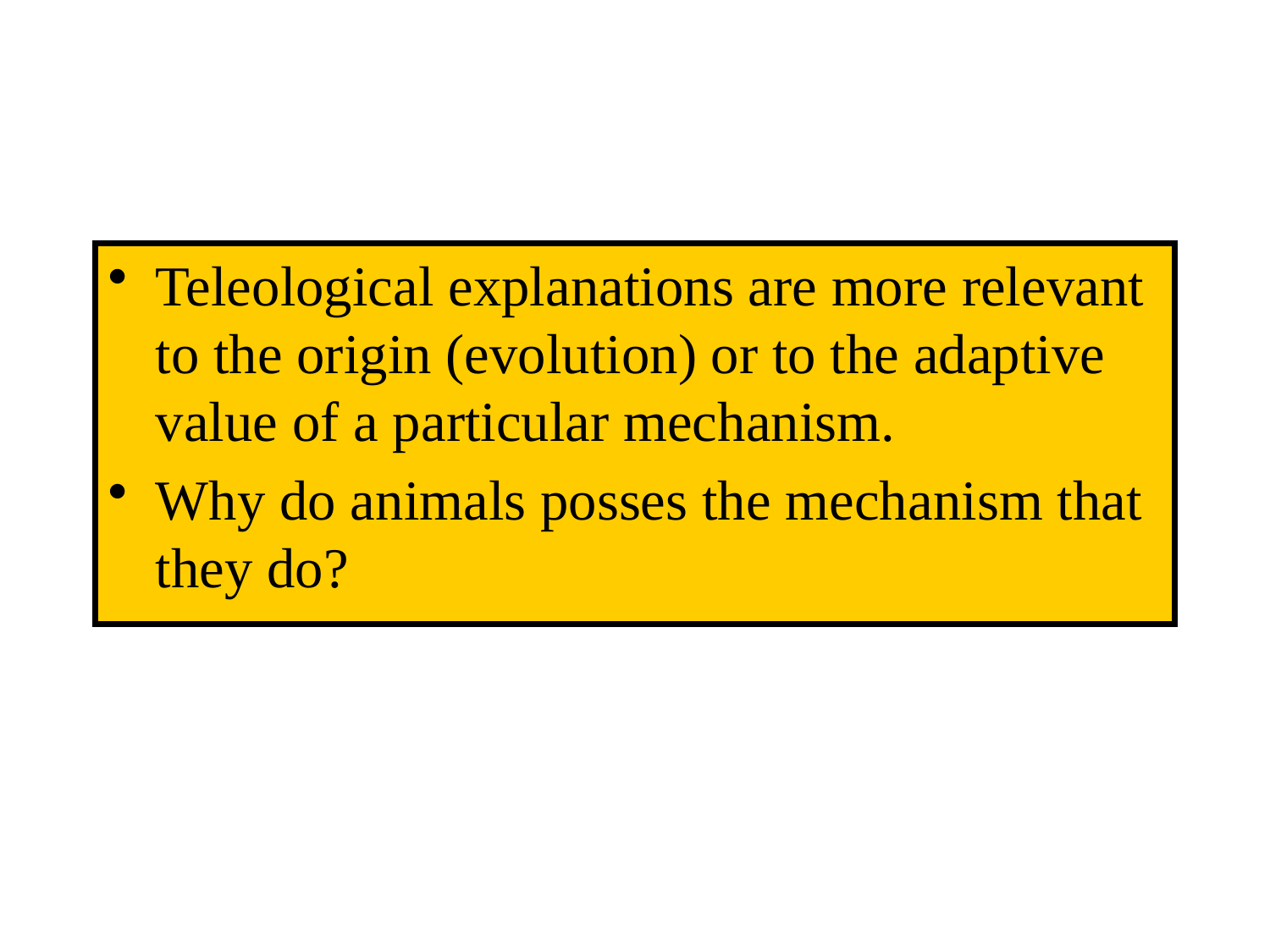

#
Teleological explanations are more relevant to the origin (evolution) or to the adaptive value of a particular mechanism.
Why do animals posses the mechanism that they do?